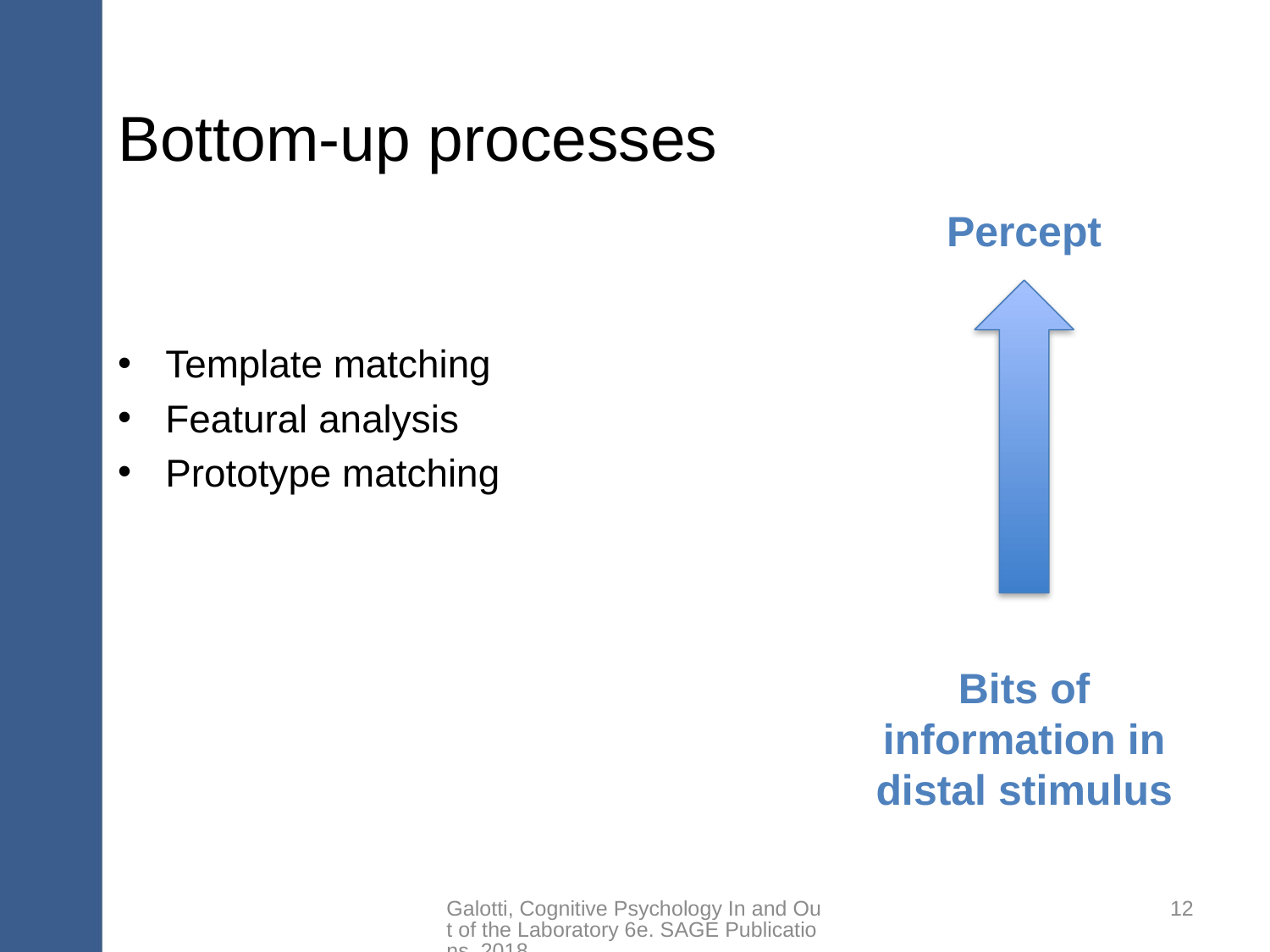

# Bottom-up processes
Percept

Bits of information in distal stimulus

Template matching
Featural analysis
Prototype matching

Galotti, Cognitive Psychology In and Out of the Laboratory 6e. SAGE Publications, 2018.
12